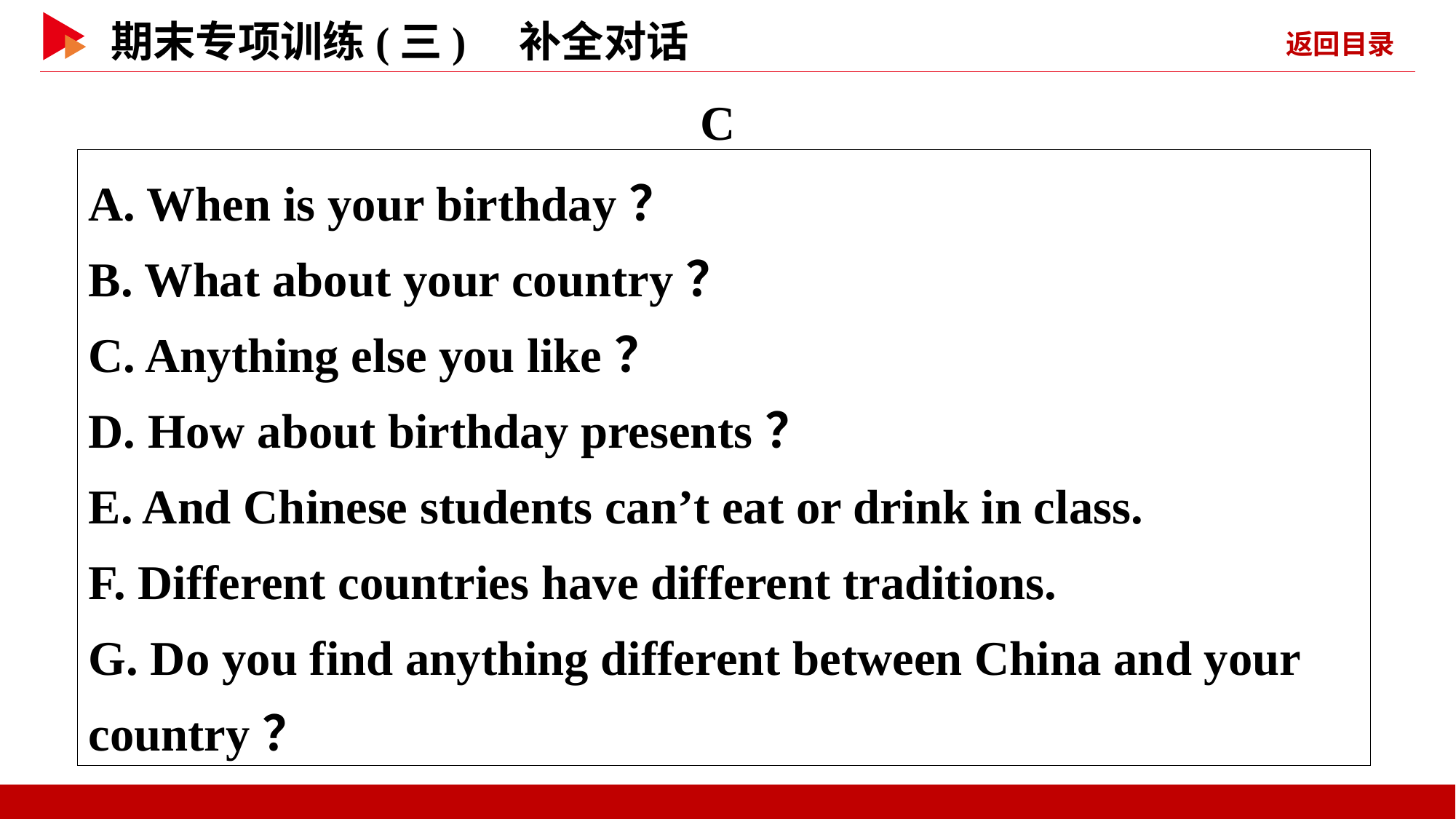

C
A. When is your birthday？
B. What about your country？
C. Anything else you like？
D. How about birthday presents？
E. And Chinese students can’t eat or drink in class.
F. Different countries have different traditions.
G. Do you find anything different between China and your country？